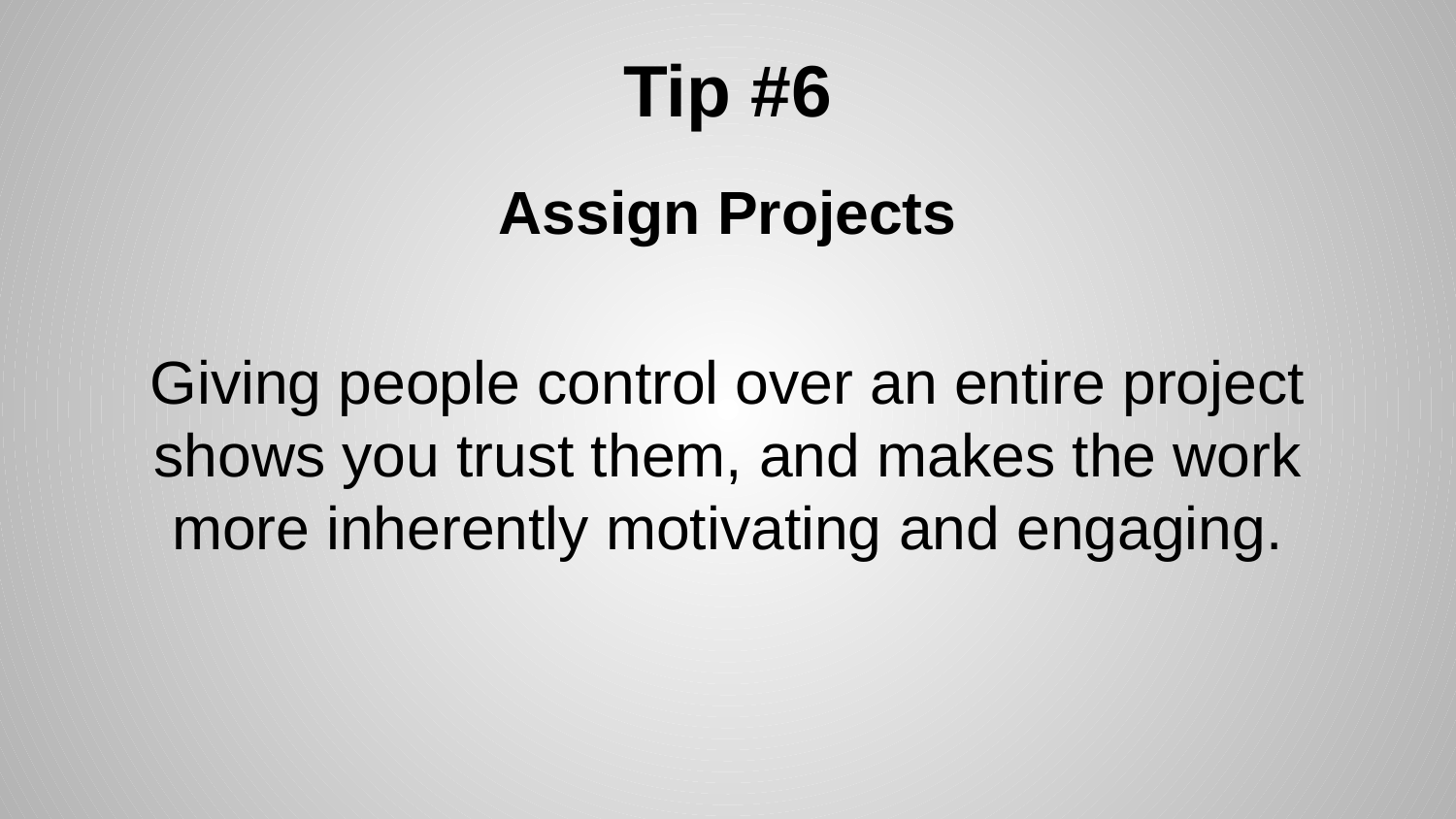

# Tip #6
Assign Projects

Giving people control over an entire project shows you trust them, and makes the work more inherently motivating and engaging.